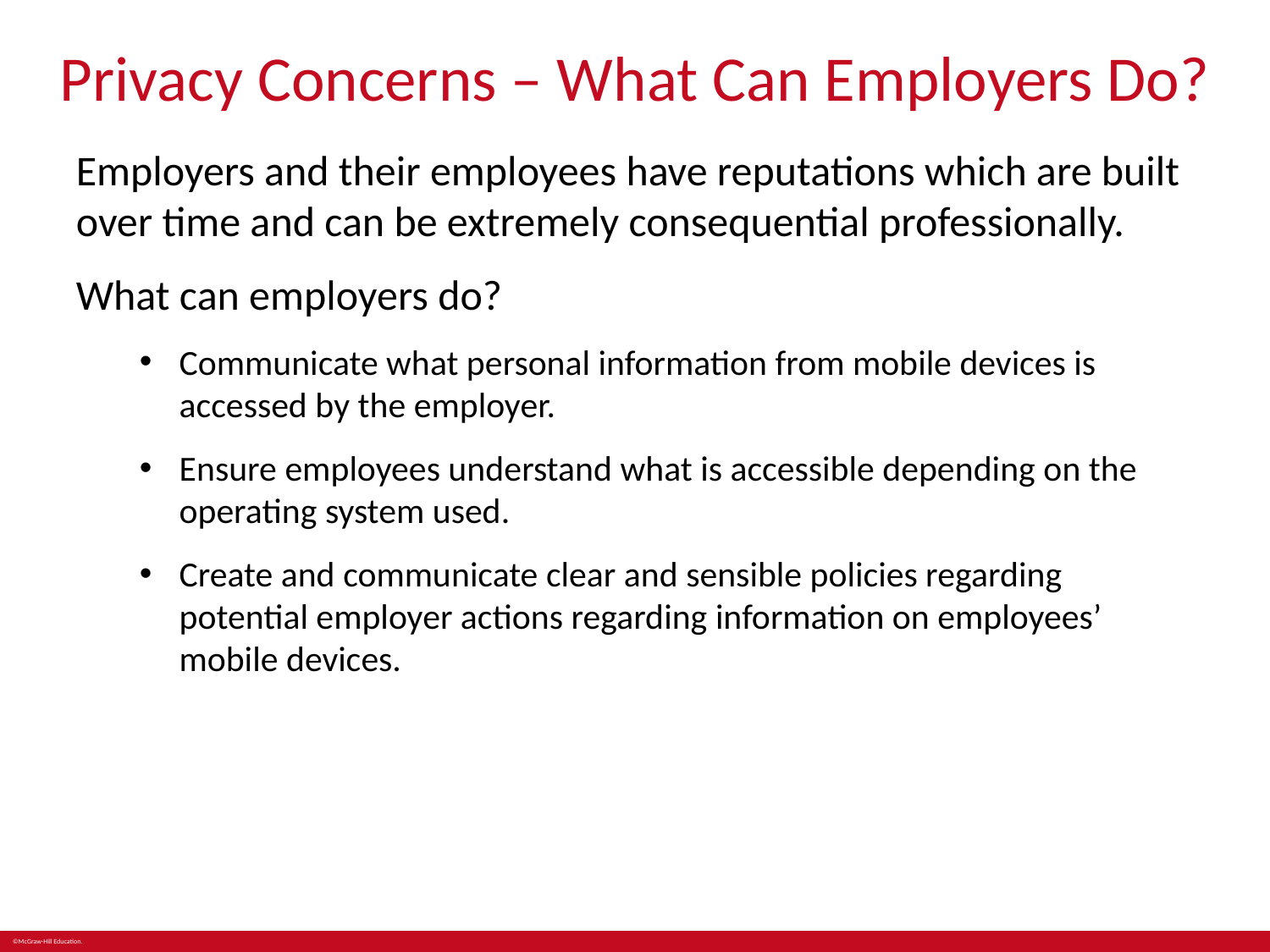

# Privacy Concerns – What Can Employers Do?
Employers and their employees have reputations which are built over time and can be extremely consequential professionally.
What can employers do?
Communicate what personal information from mobile devices is accessed by the employer.
Ensure employees understand what is accessible depending on the operating system used.
Create and communicate clear and sensible policies regarding potential employer actions regarding information on employees’ mobile devices.